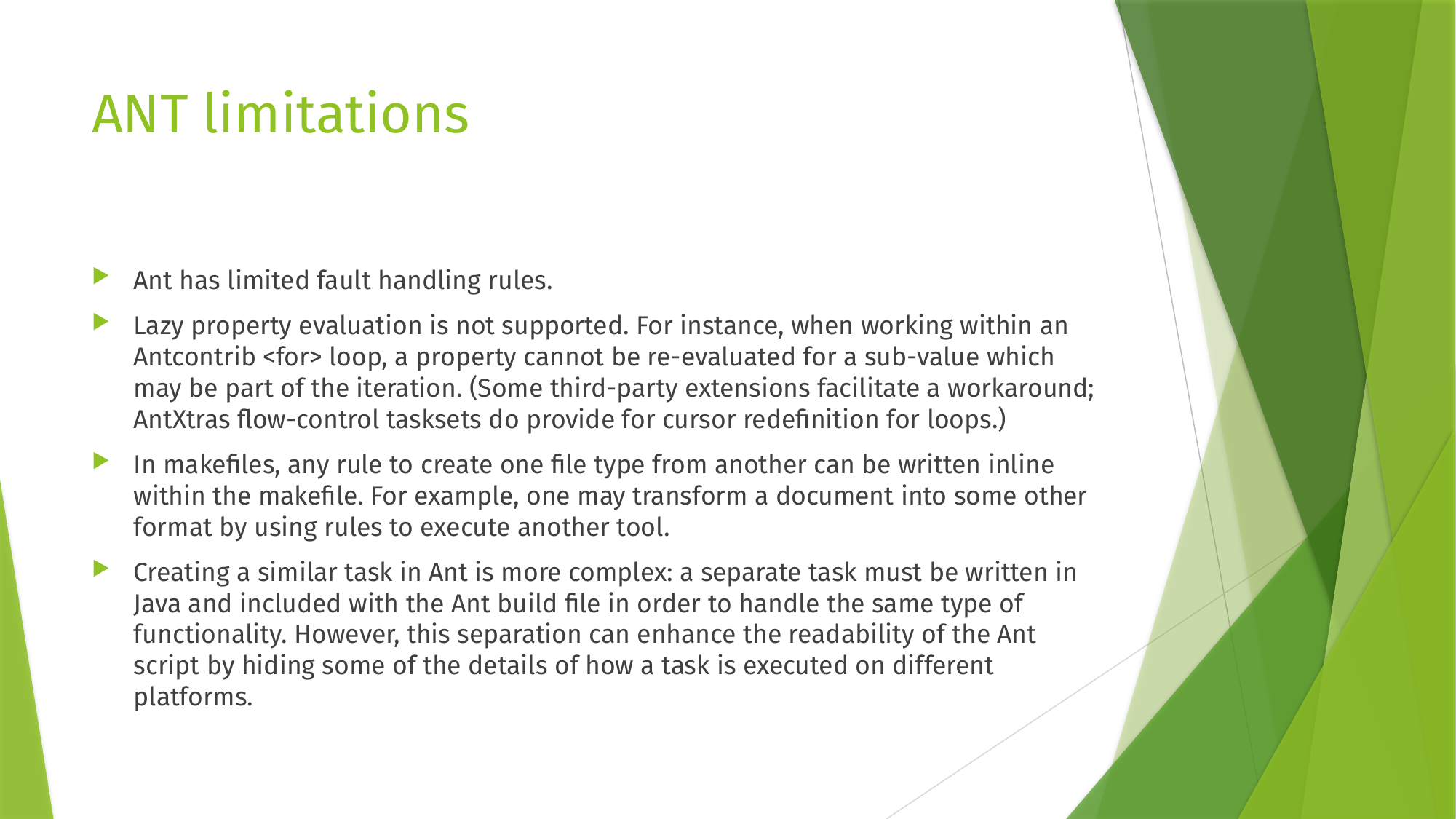

# ANT limitations
Ant has limited fault handling rules.
Lazy property evaluation is not supported. For instance, when working within an Antcontrib <for> loop, a property cannot be re-evaluated for a sub-value which may be part of the iteration. (Some third-party extensions facilitate a workaround; AntXtras flow-control tasksets do provide for cursor redefinition for loops.)
In makefiles, any rule to create one file type from another can be written inline within the makefile. For example, one may transform a document into some other format by using rules to execute another tool.
Creating a similar task in Ant is more complex: a separate task must be written in Java and included with the Ant build file in order to handle the same type of functionality. However, this separation can enhance the readability of the Ant script by hiding some of the details of how a task is executed on different platforms.